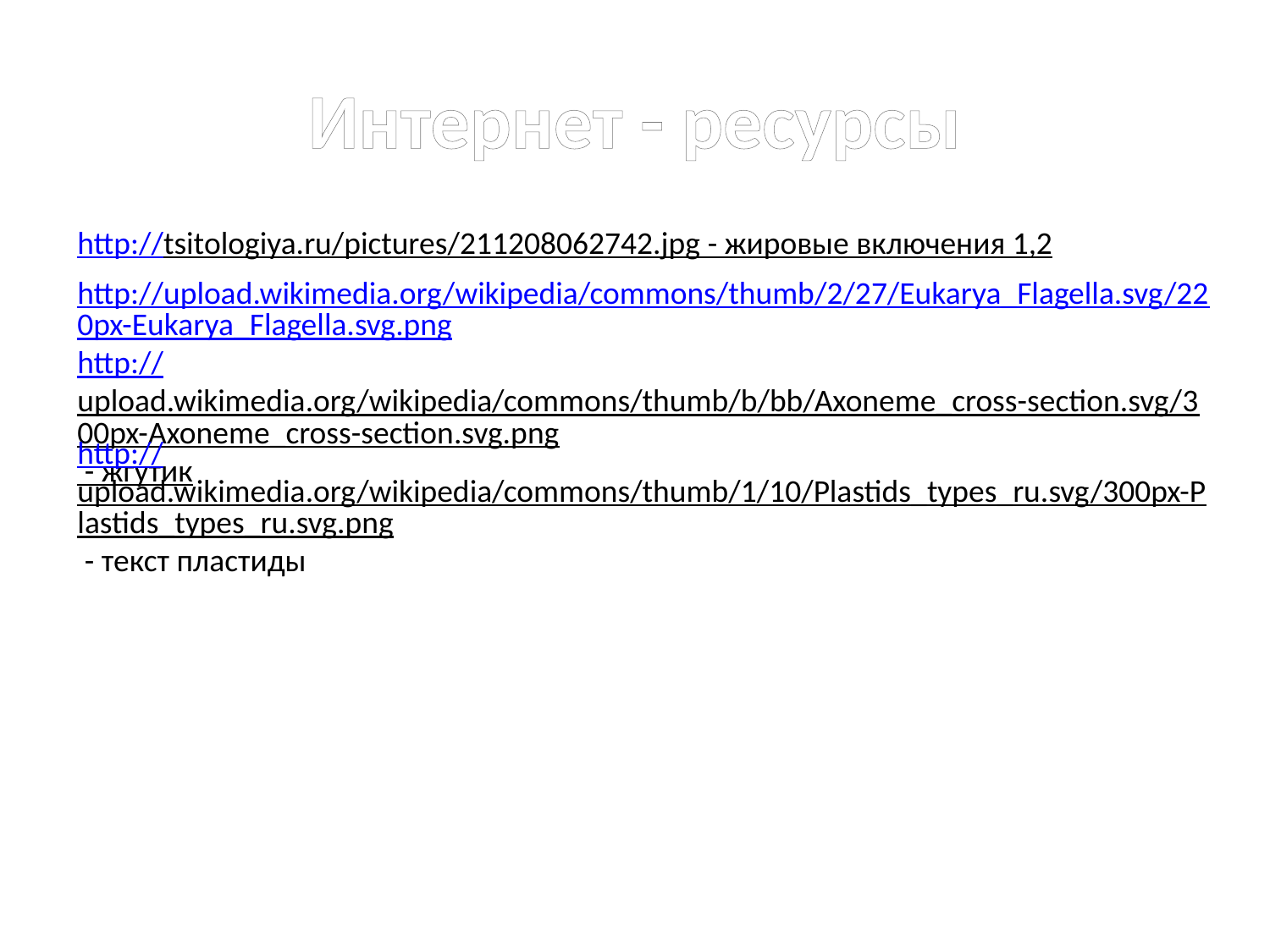

# Интернет - ресурсы
http://tsitologiya.ru/pictures/211208062742.jpg - жировые включения 1,2
http://upload.wikimedia.org/wikipedia/commons/thumb/2/27/Eukarya_Flagella.svg/220px-Eukarya_Flagella.svg.png
http://upload.wikimedia.org/wikipedia/commons/thumb/b/bb/Axoneme_cross-section.svg/300px-Axoneme_cross-section.svg.png - жгутик
http://upload.wikimedia.org/wikipedia/commons/thumb/1/10/Plastids_types_ru.svg/300px-Plastids_types_ru.svg.png - текст пластиды